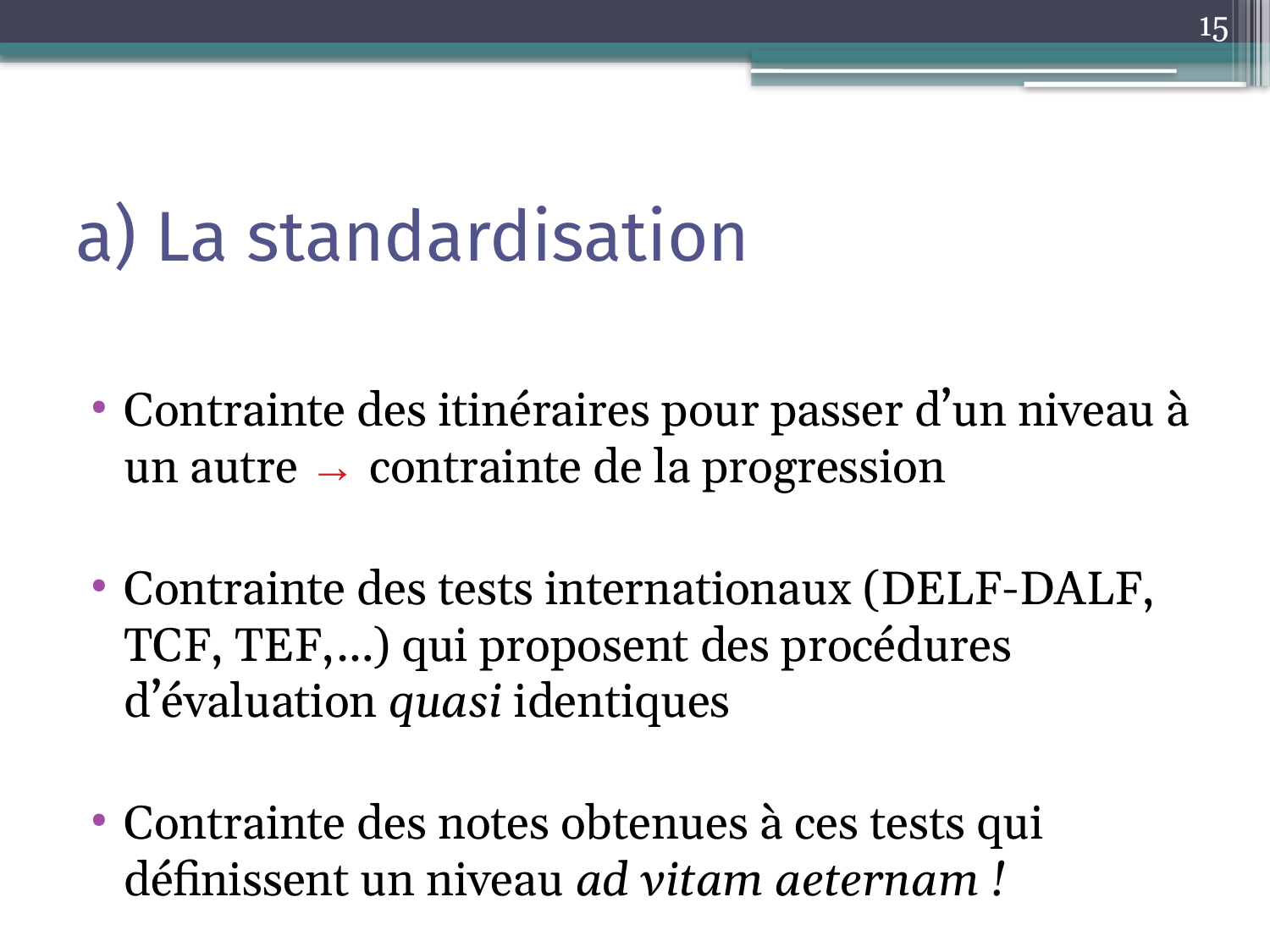

15
# a) La standardisation

Contrainte des itinéraires pour passer d’un niveau à un autre → contrainte de la progression

Contrainte des tests internationaux (DELF-DALF, TCF, TEF,…) qui proposent des procédures d’évaluation quasi identiques

Contrainte des notes obtenues à ces tests qui définissent un niveau ad vitam aeternam !